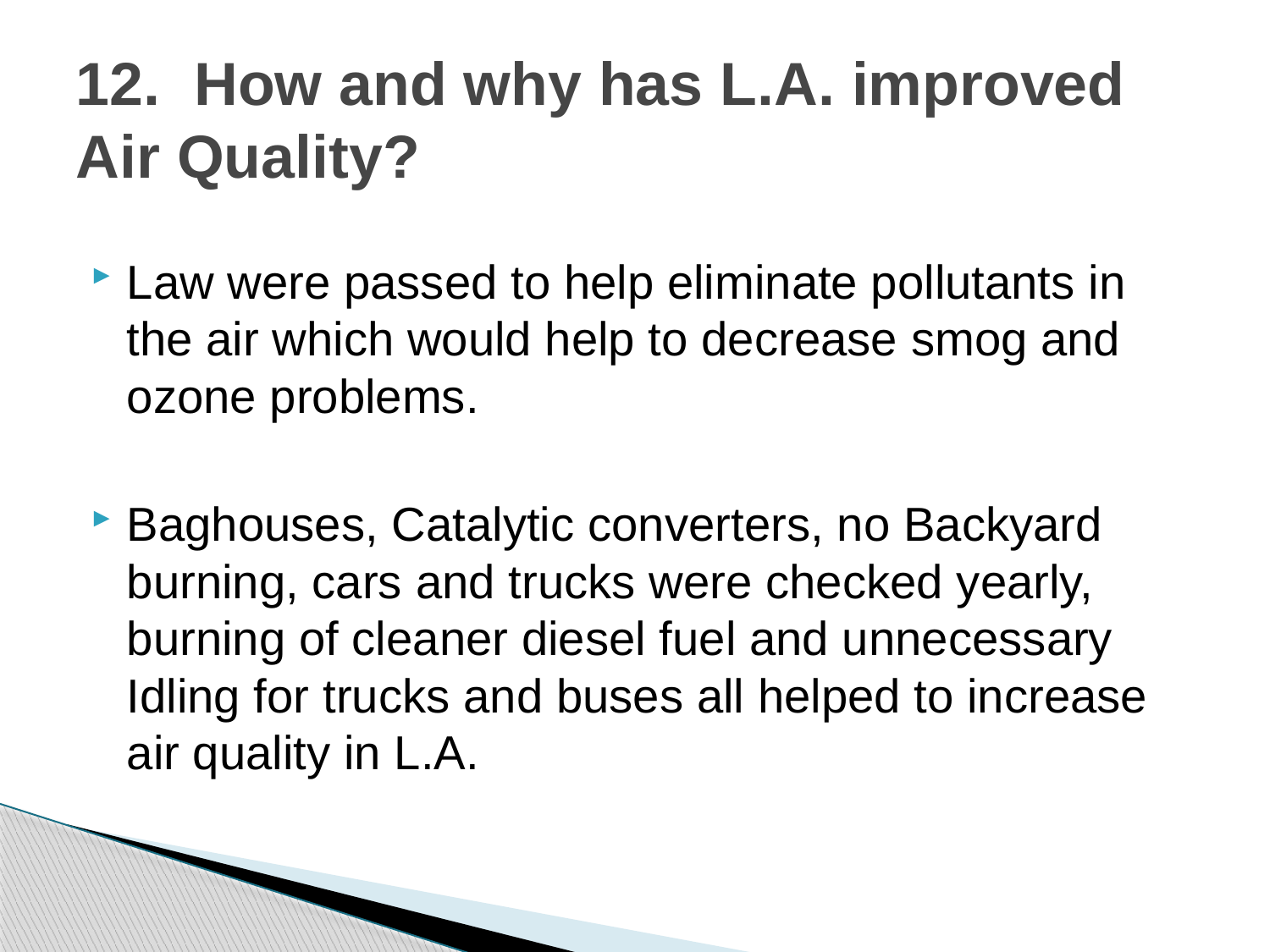

# 12.  How and why has L.A. improved Air Quality?
Law were passed to help eliminate pollutants in the air which would help to decrease smog and ozone problems.

Baghouses, Catalytic converters, no Backyard burning, cars and trucks were checked yearly, burning of cleaner diesel fuel and unnecessary Idling for trucks and buses all helped to increase air quality in L.A.